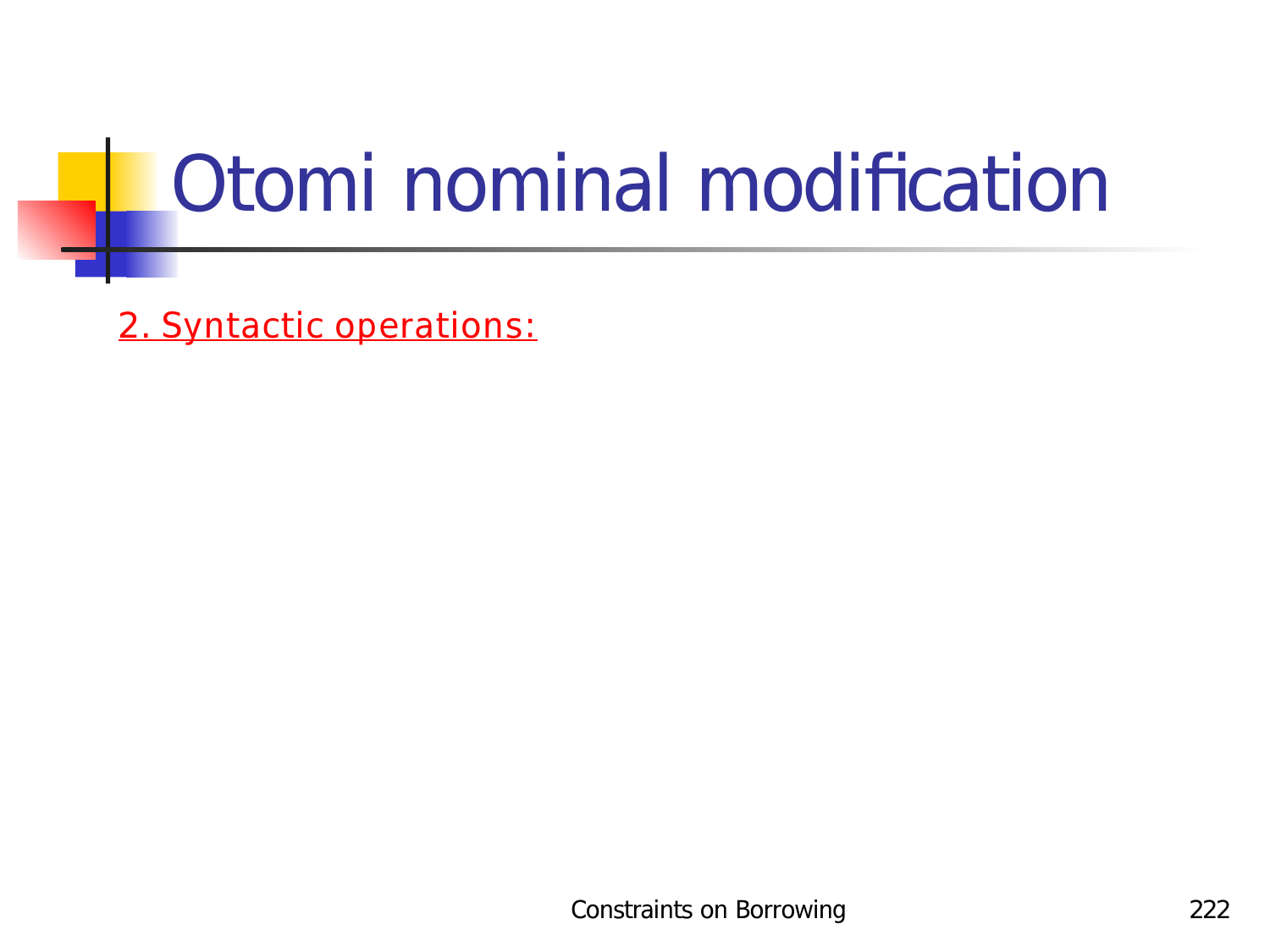

# Otomi nominal modification
2. Syntactic operations:

Constraints on Borrowing
222